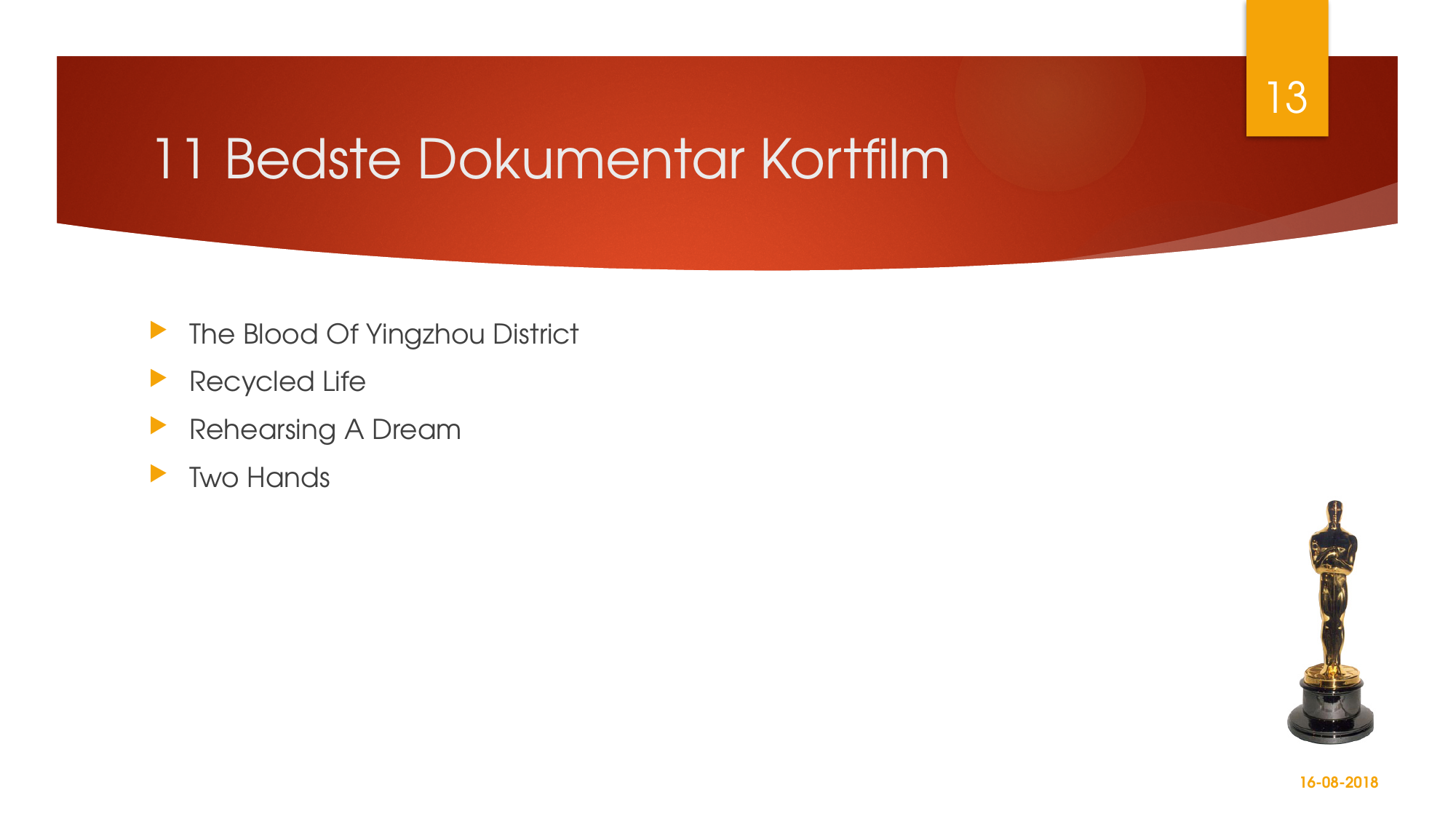

13
# 11 Bedste Dokumentar Kortfilm
The Blood Of Yingzhou District
Recycled Life
Rehearsing A Dream
Two Hands
16-08-2018